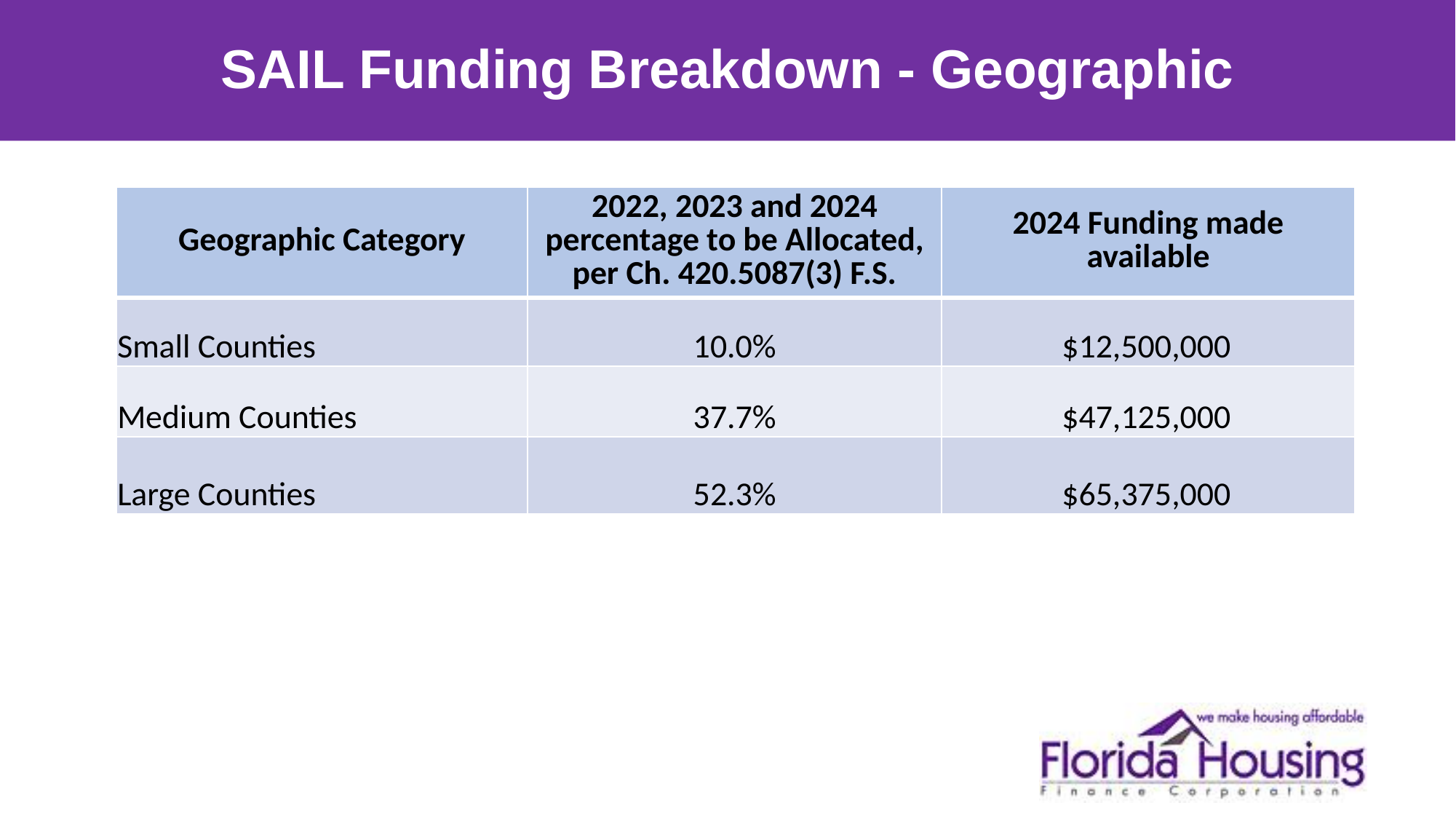

# SAIL Funding Breakdown - Geographic
| Geographic Category | 2022, 2023 and 2024 percentage to be Allocated, per Ch. 420.5087(3) F.S. | 2024 Funding made available |
| --- | --- | --- |
| Small Counties | 10.0% | $12,500,000 |
| Medium Counties | 37.7% | $47,125,000 |
| Large Counties | 52.3% | $65,375,000 |